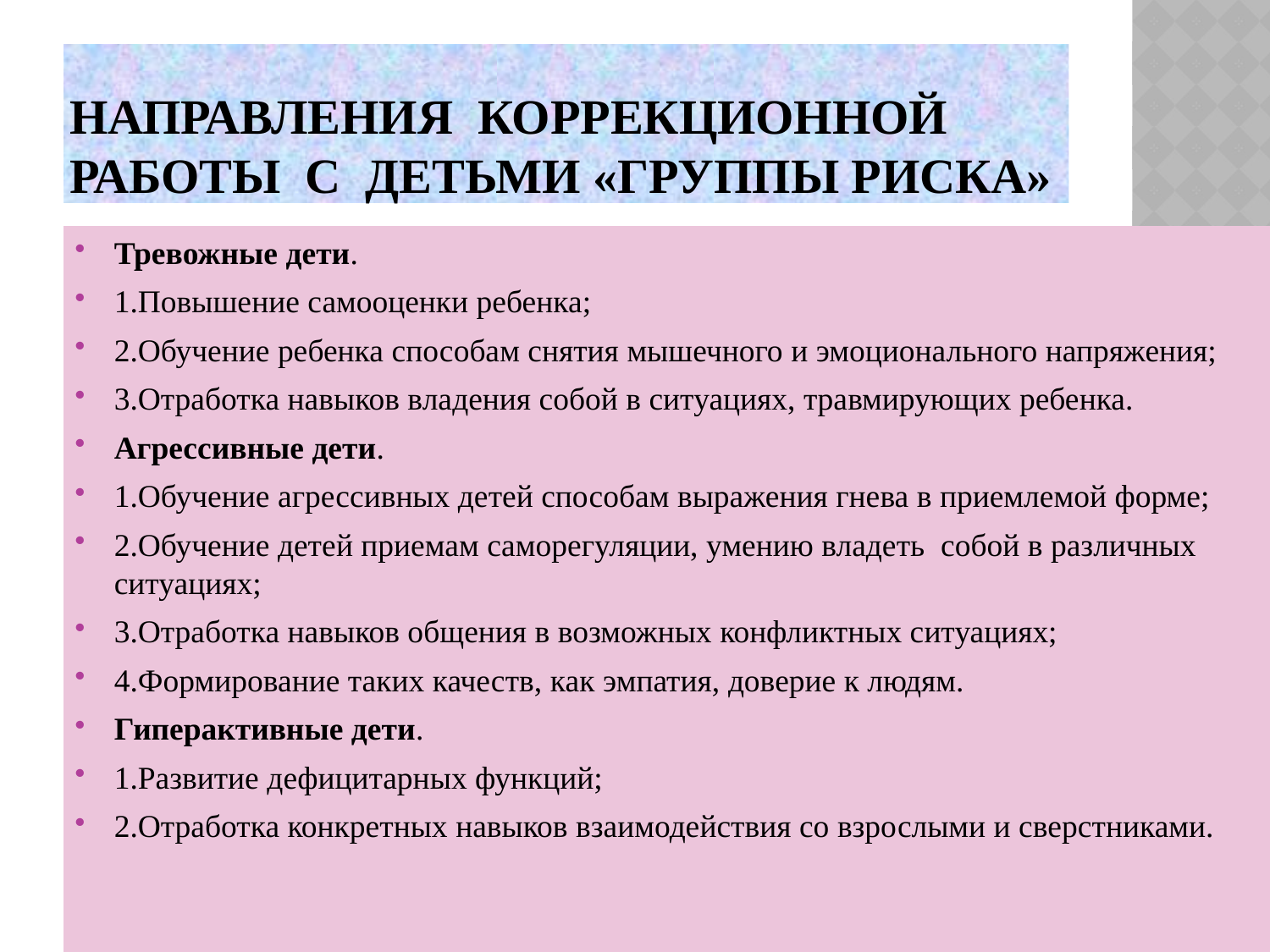

# Направления  коррекционной работы  с  детьми «группы риска»
Тревожные дети.
1.Повышение самооценки ребенка;
2.Обучение ребенка способам снятия мышечного и эмоционального напряжения;
3.Отработка навыков владения собой в ситуациях, травмирующих ребенка.
Агрессивные дети.
1.Обучение агрессивных детей способам выражения гнева в приемлемой форме;
2.Обучение детей приемам саморегуляции, умению владеть  собой в различных ситуациях;
3.Отработка навыков общения в возможных конфликтных ситуациях;
4.Формирование таких качеств, как эмпатия, доверие к людям.
Гиперактивные дети.
1.Развитие дефицитарных функций;
2.Отработка конкретных навыков взаимодействия со взрослыми и сверстниками.